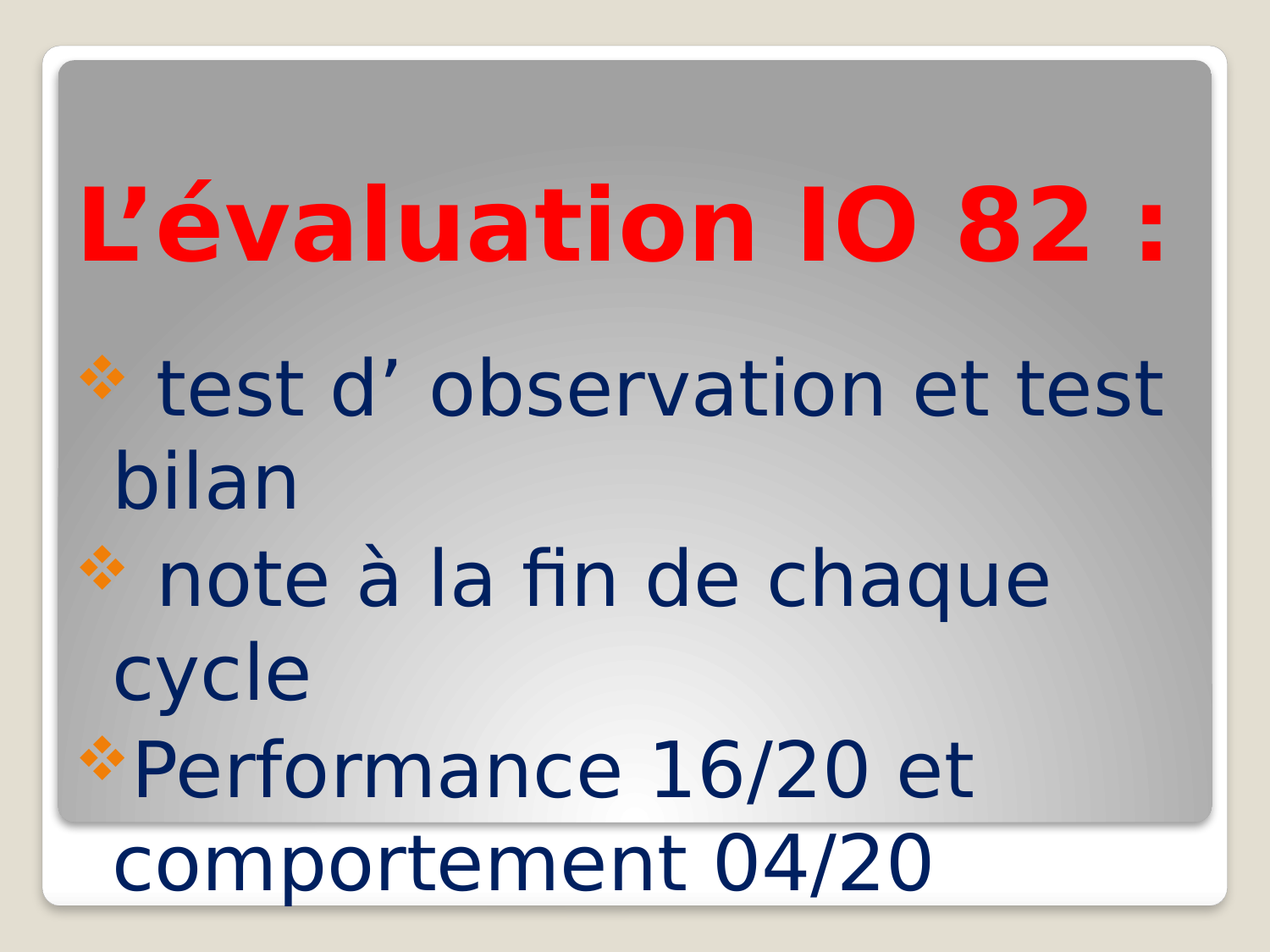

# L’évaluation IO 82 :

 test d’ observation et test bilan
 note à la fin de chaque cycle
Performance 16/20 et comportement 04/20